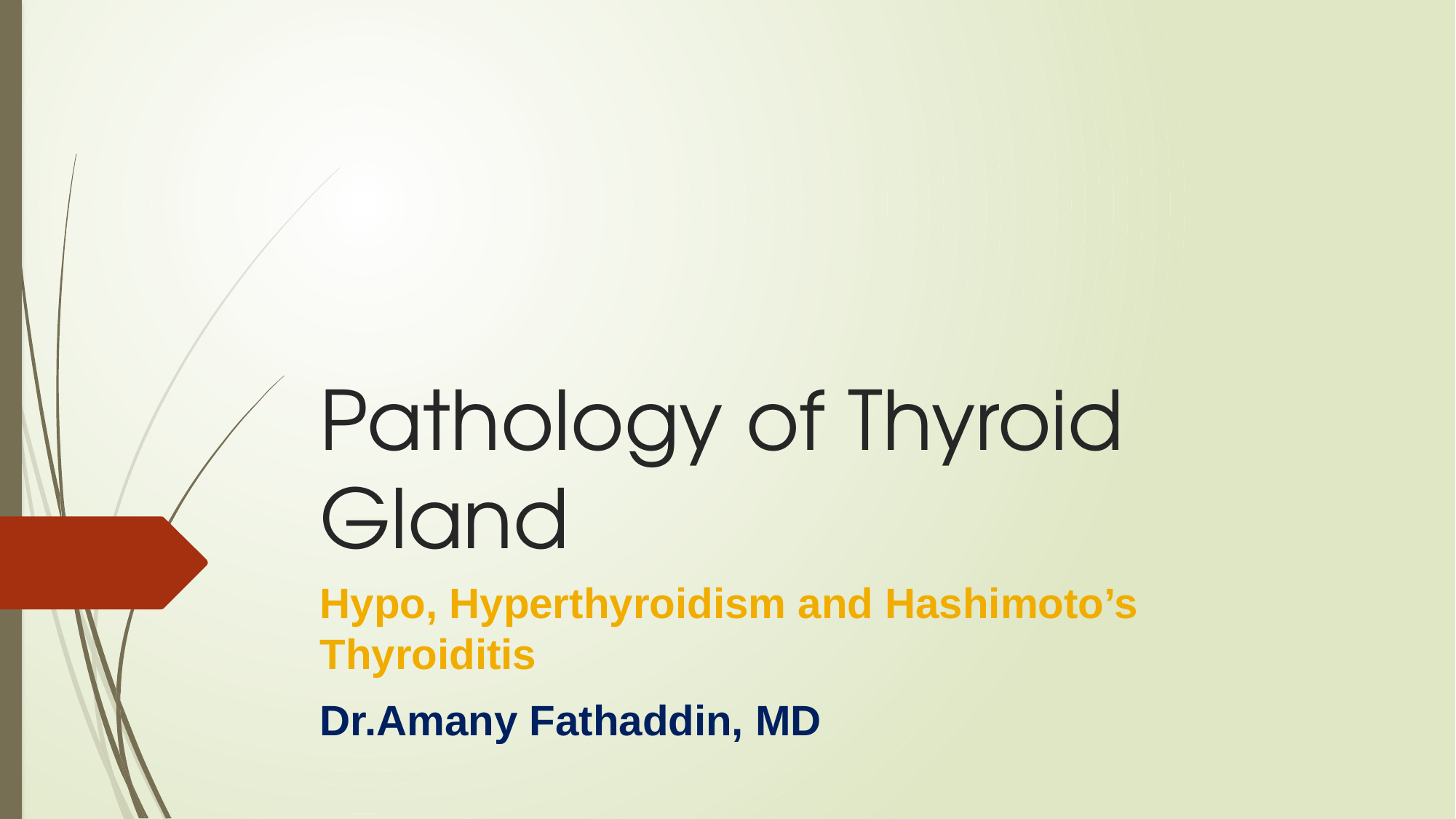

# Pathology of Thyroid Gland
Hypo, Hyperthyroidism and Hashimoto’s Thyroiditis
Dr.Amany Fathaddin, MD